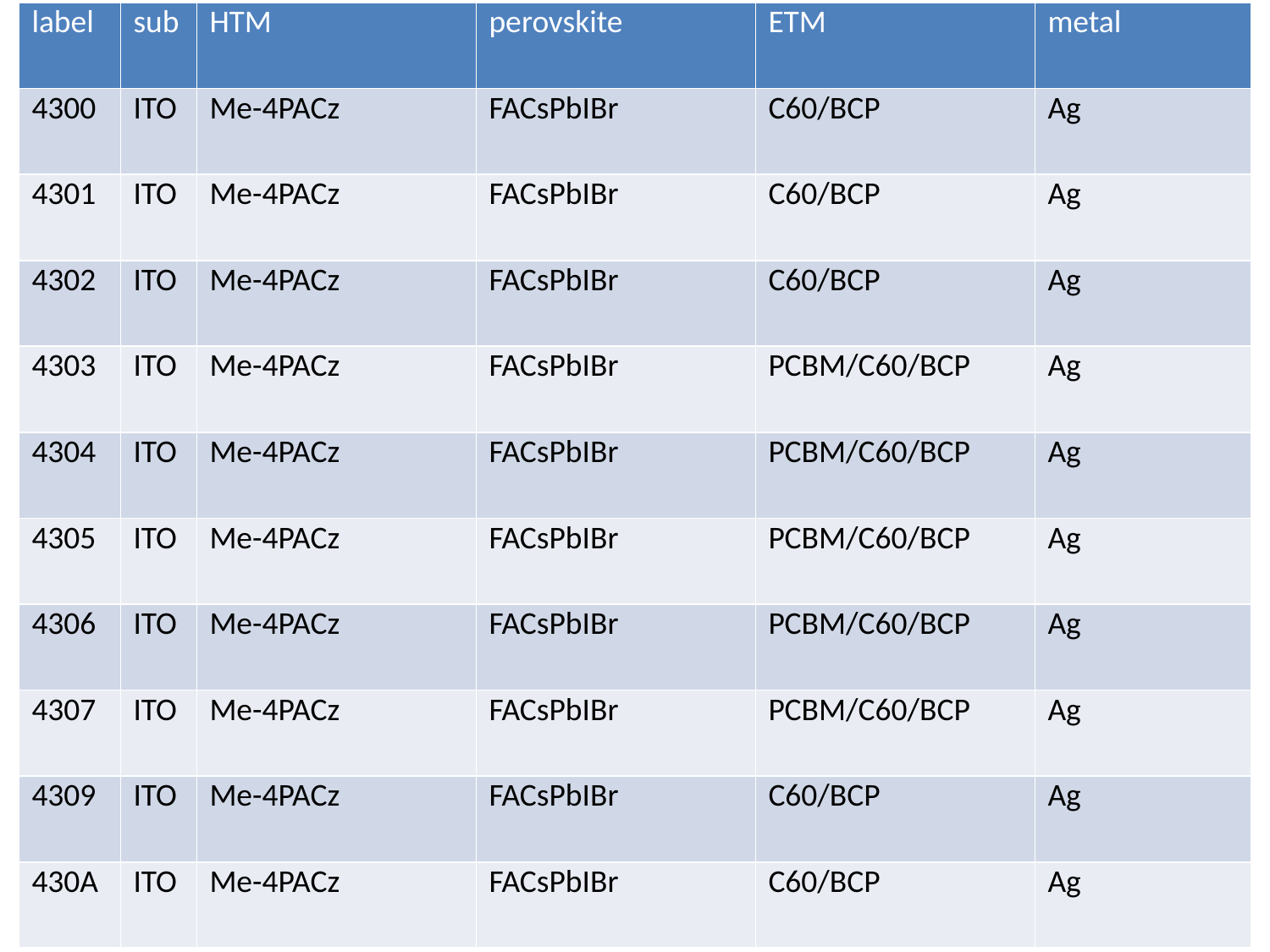

| label | sub | HTM | perovskite | ETM | metal |
| --- | --- | --- | --- | --- | --- |
| 4300 | ITO | Me-4PACz | FACsPbIBr | C60/BCP | Ag |
| 4301 | ITO | Me-4PACz | FACsPbIBr | C60/BCP | Ag |
| 4302 | ITO | Me-4PACz | FACsPbIBr | C60/BCP | Ag |
| 4303 | ITO | Me-4PACz | FACsPbIBr | PCBM/C60/BCP | Ag |
| 4304 | ITO | Me-4PACz | FACsPbIBr | PCBM/C60/BCP | Ag |
| 4305 | ITO | Me-4PACz | FACsPbIBr | PCBM/C60/BCP | Ag |
| 4306 | ITO | Me-4PACz | FACsPbIBr | PCBM/C60/BCP | Ag |
| 4307 | ITO | Me-4PACz | FACsPbIBr | PCBM/C60/BCP | Ag |
| 4309 | ITO | Me-4PACz | FACsPbIBr | C60/BCP | Ag |
| 430A | ITO | Me-4PACz | FACsPbIBr | C60/BCP | Ag |